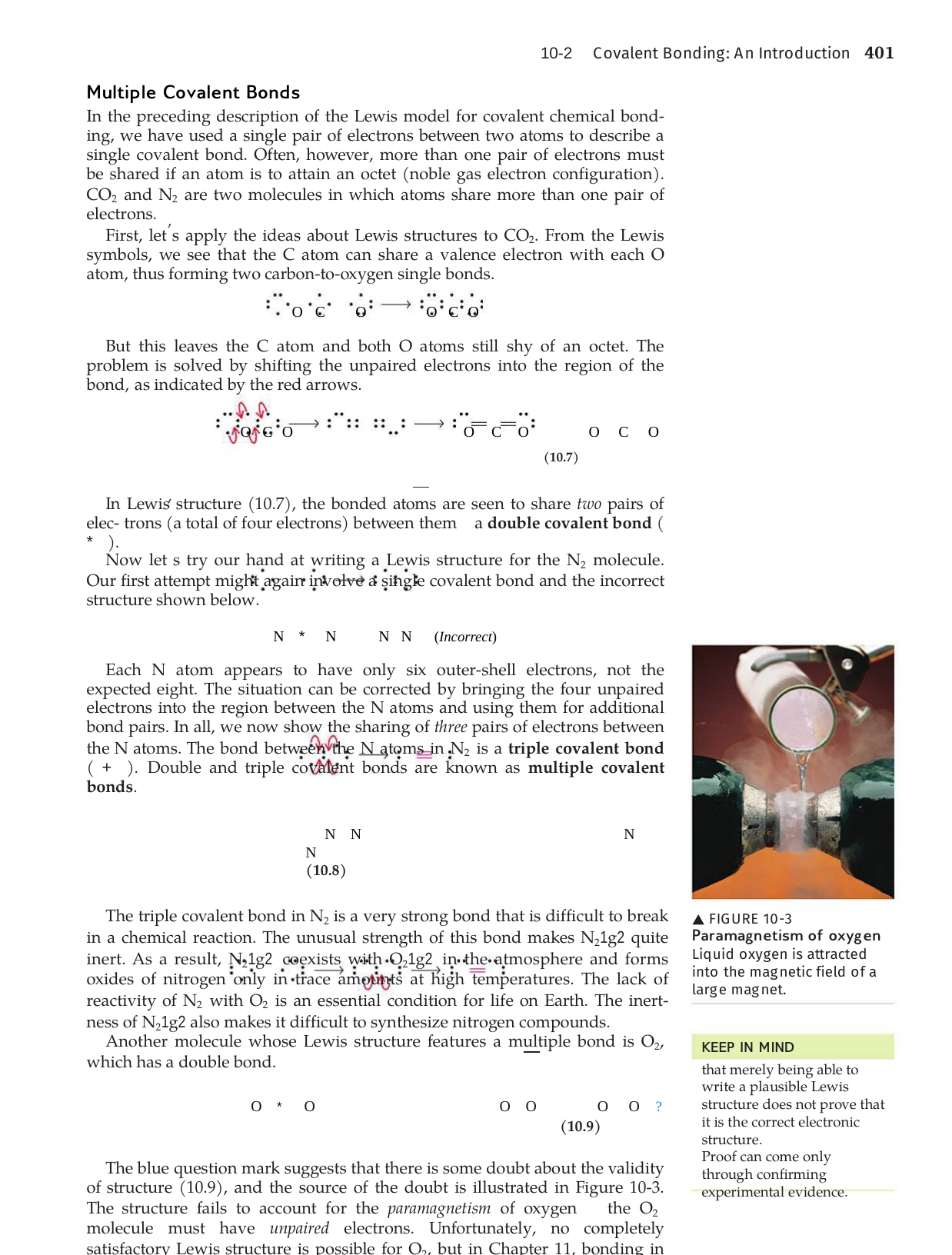

Covalent Bonding: An Introduction	401
10-2
Multiple Covalent Bonds
In the preceding description of the Lewis model for covalent chemical bond- ing, we have used a single pair of electrons between two atoms to describe a single covalent bond. Often, however, more than one pair of electrons must be shared if an atom is to attain an octet (noble gas electron configuration). CO2  and N2  are two molecules in which atoms share more than one pair of electrons.
First, let s apply the ideas about Lewis structures to CO2. From the Lewis symbols, we see that the C atom can share a valence electron with each O atom, thus forming two carbon-to-oxygen single bonds.

O	C	O	O   C  O

But this leaves the C atom and both O atoms still shy of an octet. The problem is solved by shifting the unpaired electrons into the region of the bond, as indicated by the red arrows.

O   C  O	O	C	O	O	C	O	(10.7)

In Lewis structure (10.7), the bonded atoms are seen to share two pairs of elec- trons (a total of four electrons) between them    a double covalent bond ( * ).
Now let s try our hand at writing a Lewis structure for the N2  molecule. Our first attempt might again involve a single covalent bond and the incorrect structure shown below.

N    *   N	N   N	(Incorrect)

Each N atom appears to have only six outer-shell electrons, not the expected eight. The situation can be corrected by bringing the four unpaired electrons into the region between the N atoms and using them for additional bond pairs. In all, we now show the sharing of three pairs of electrons between the N atoms. The bond between the N atoms in N2  is a triple covalent bond ( + ). Double and triple covalent bonds are known as multiple covalent bonds.

N    N	N	N	(10.8)

The triple covalent bond in N2 is a very strong bond that is difficult to break in a chemical reaction. The unusual strength of this bond makes N21g2 quite inert. As a result, N21g2  coexists with O21g2  in the atmosphere and forms oxides of nitrogen only in trace amounts at high temperatures. The lack of reactivity of N2  with O2  is an essential condition for life on Earth. The inert- ness of N21g2 also makes it difficult to synthesize nitrogen compounds.
Another molecule whose Lewis structure features a multiple bond is O2, which has a double bond.

O    *   O	O    O	O	O    ?	(10.9)

The blue question mark suggests that there is some doubt about the validity of structure (10.9), and the source of the doubt is illustrated in Figure 10-3. The structure fails to account for the paramagnetism of oxygen    the O2  molecule must have unpaired electrons. Unfortunately, no completely satisfactory Lewis structure is possible for O2, but in Chapter 11, bonding in the O2  molecule is described in a way that accounts for both the double bond and the observed paramagnetism.
We could continue applying ideas introduced in this section, but our ability to write plausible Lewis structures will be greatly aided by a couple of new ideas that we introduce in Section 10-3.

 FIGURE 10-3
Paramagnetism of oxygen
Liquid oxygen is attracted into the magnetic field of a large magnet.

KEEP IN MIND
that merely being able to write a plausible Lewis structure does not prove that it is the correct electronic structure.
Proof can come only through confirming experimental evidence.